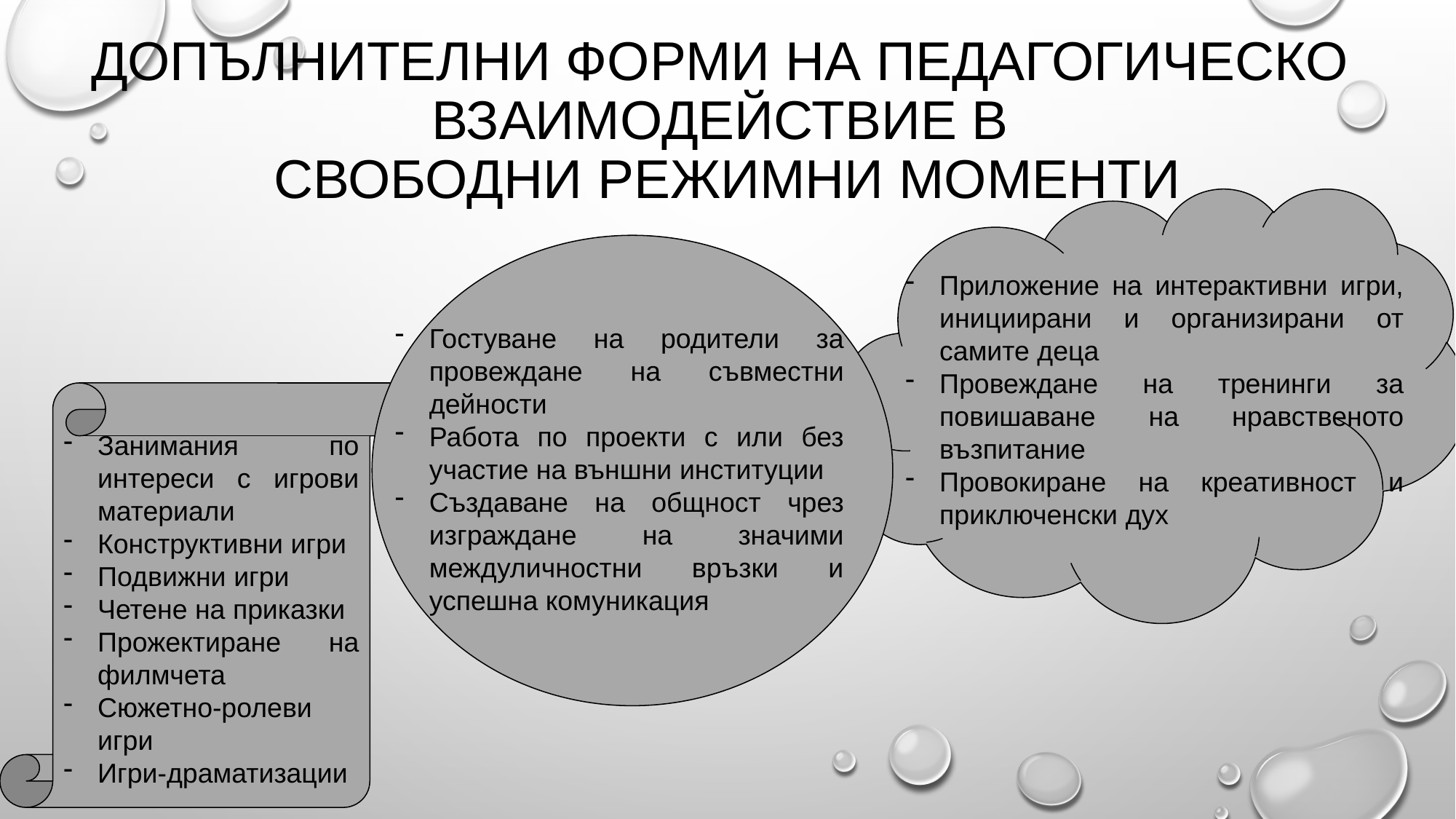

# допълнителни форми на педагогическо взаимодействие в свободни режимни моменти

Приложение на интерактивни игри, инициирани и организирани от самите деца
Провеждане на тренинги за повишаване на нравственото възпитание
Провокиране на креативност и приключенски дух

Гостуване на родители за провеждане на съвместни дейности
Работа по проекти с или без участие на външни институции
Създаване на общност чрез изграждане на значими междуличностни връзки и успешна комуникация

Занимания по интереси с игрови материали
Конструктивни игри
Подвижни игри
Четене на приказки
Прожектиране на филмчета
Сюжетно-ролеви игри
Игри-драматизации